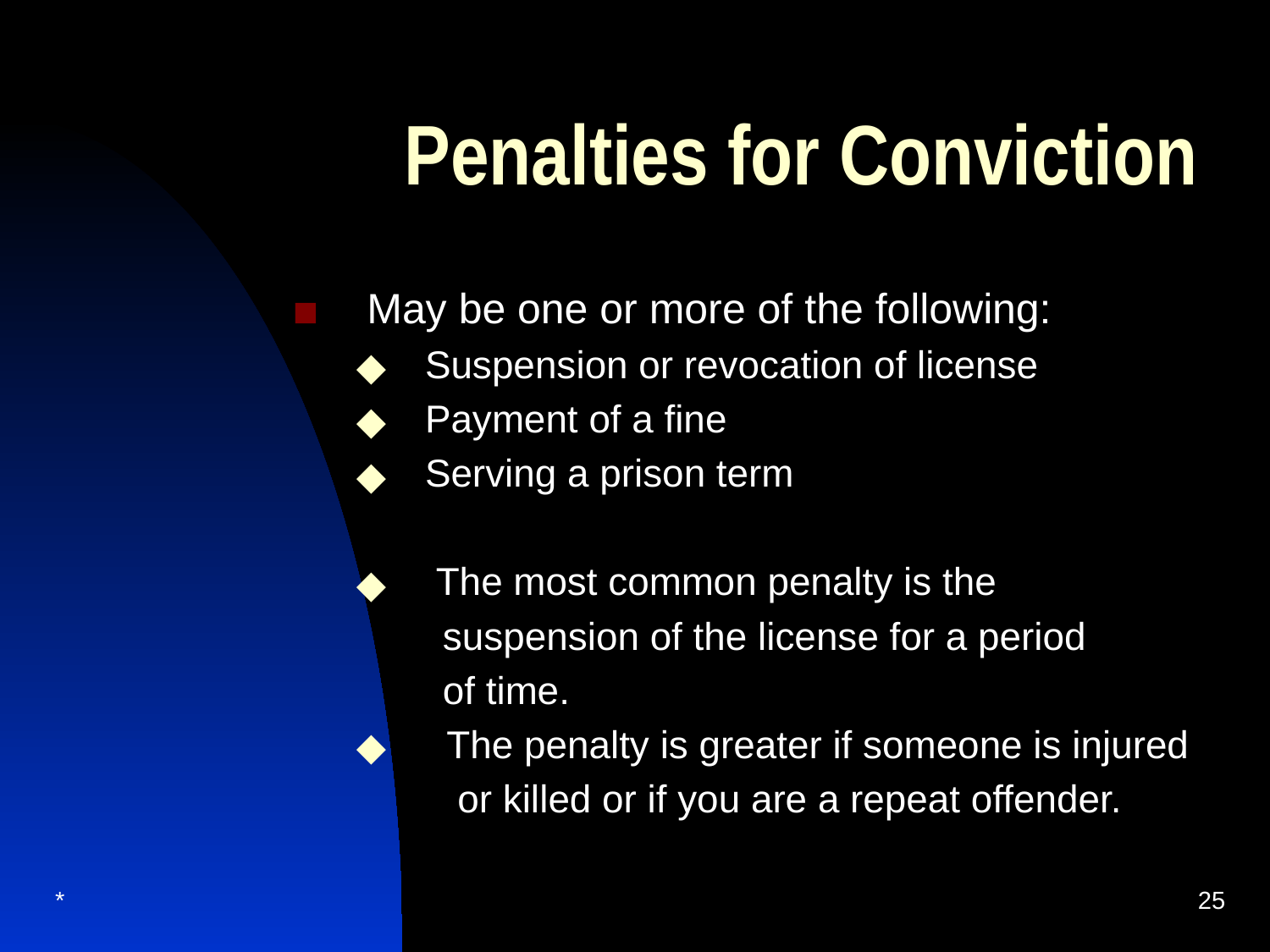

# Penalties for Conviction
May be one or more of the following:
Suspension or revocation of license
Payment of a fine
Serving a prison term

 The most common penalty is the
        suspension of the license for a period
        of time.
  The penalty is greater if someone is injured
	   or killed or if you are a repeat offender.

*
25